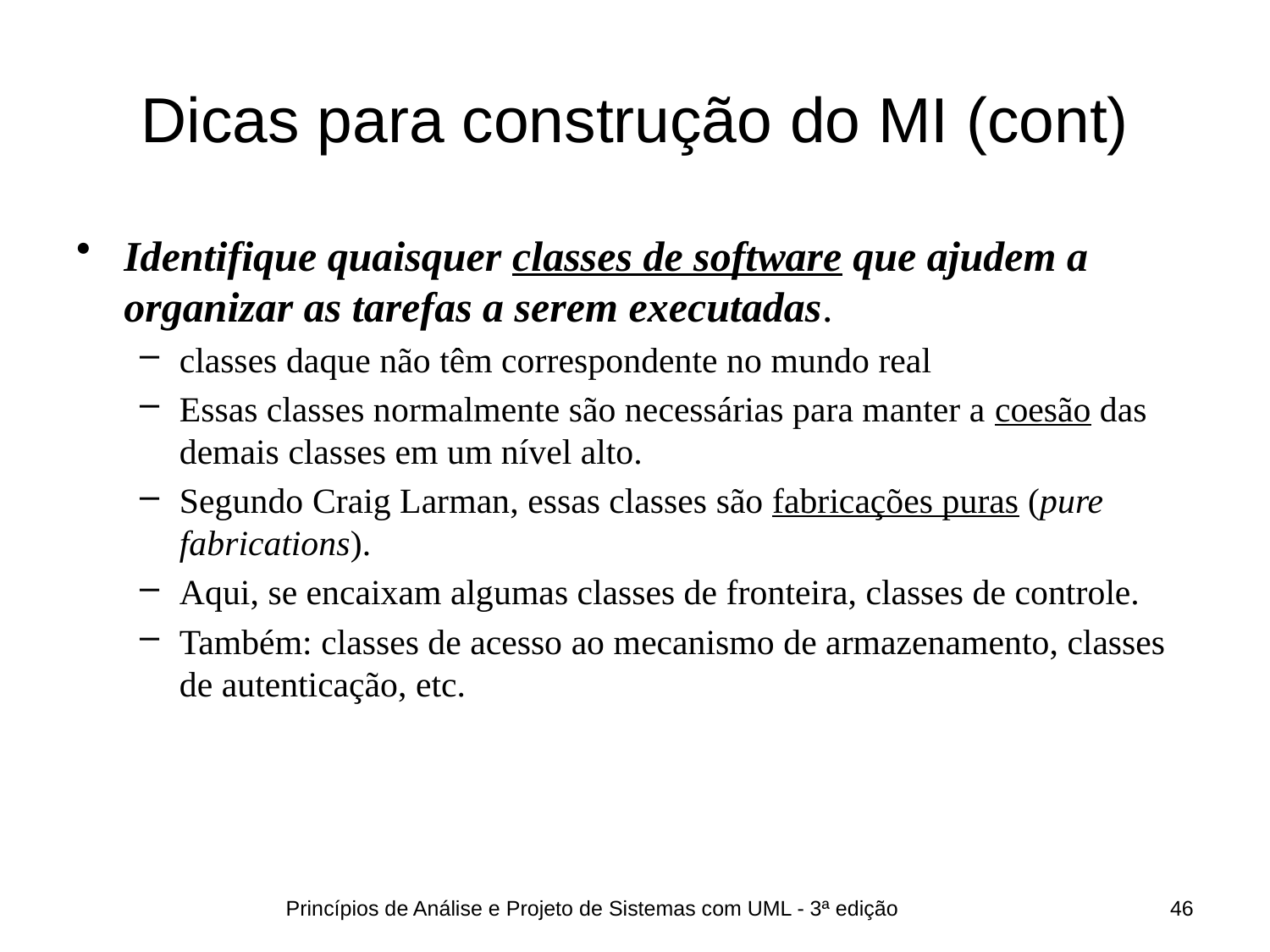

# Dicas para construção do MI (cont)
Identifique quaisquer classes de software que ajudem a organizar as tarefas a serem executadas.
classes daque não têm correspondente no mundo real
Essas classes normalmente são necessárias para manter a coesão das demais classes em um nível alto.
Segundo Craig Larman, essas classes são fabricações puras (pure fabrications).
Aqui, se encaixam algumas classes de fronteira, classes de controle.
Também: classes de acesso ao mecanismo de armazenamento, classes de autenticação, etc.
Princípios de Análise e Projeto de Sistemas com UML - 3ª edição
46